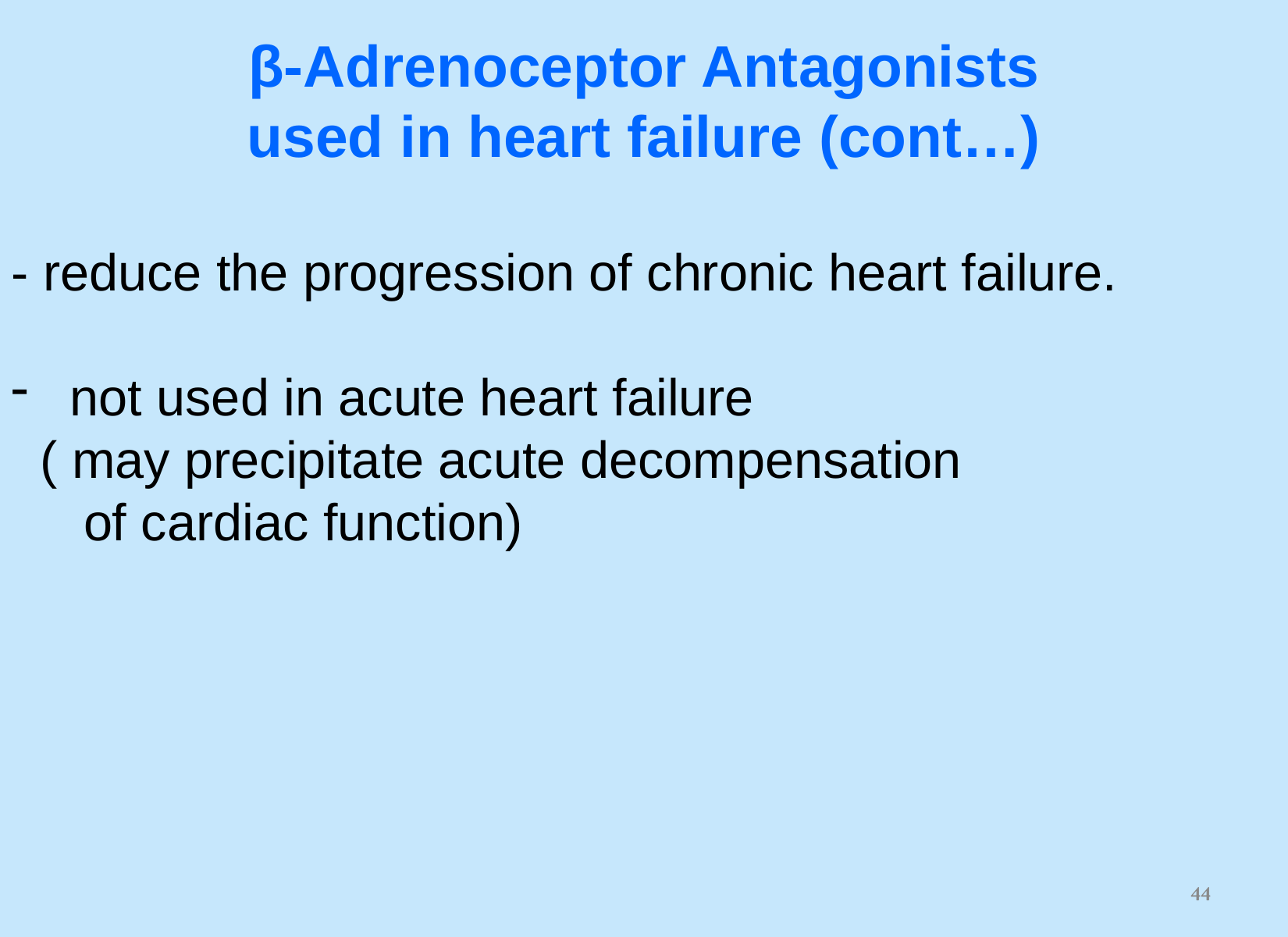

β-Adrenoceptor Antagonists
used in heart failure (cont…)

- reduce the progression of chronic heart failure.

not used in acute heart failure
  ( may precipitate acute decompensation
     of cardiac function)

44